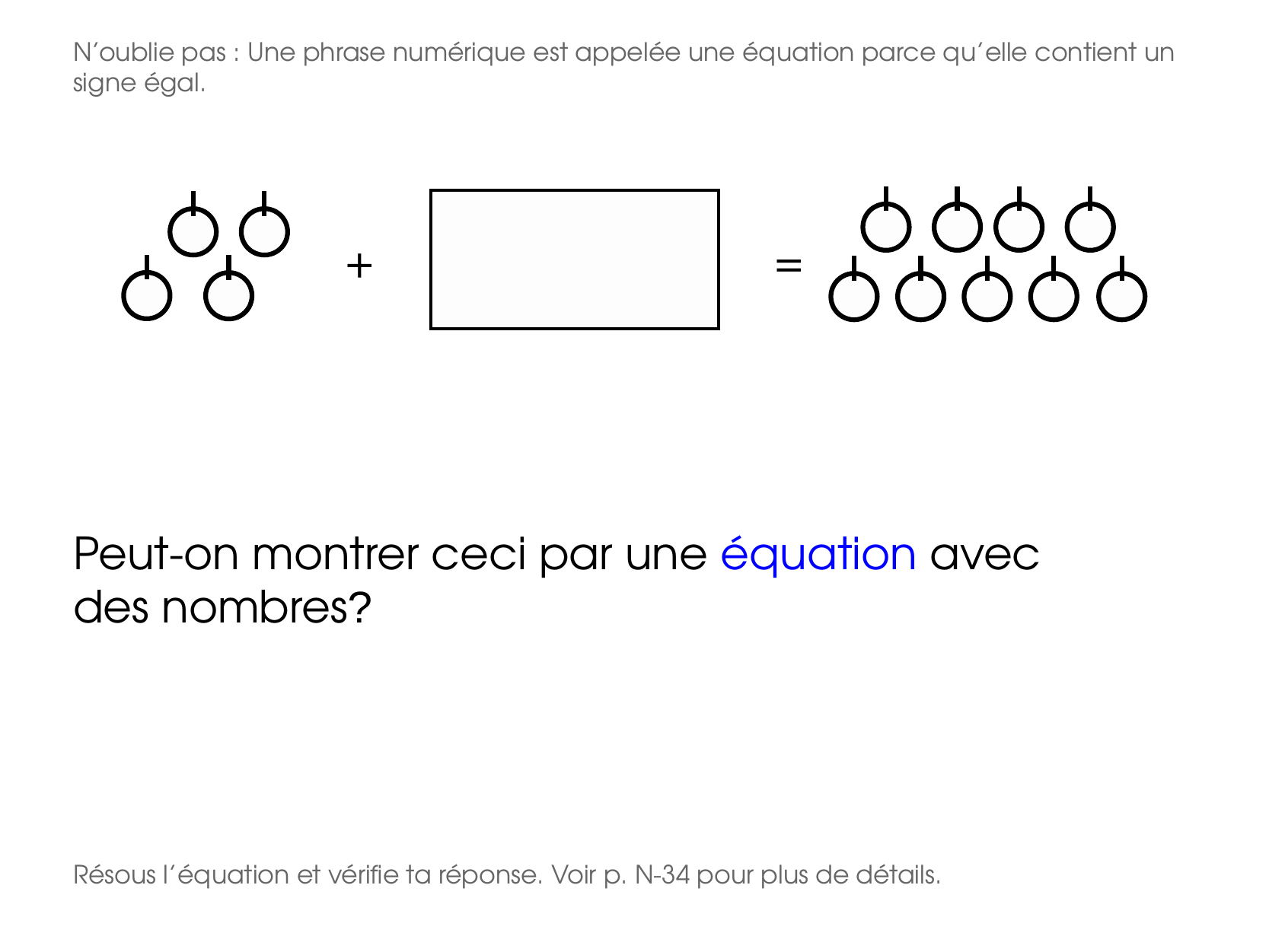

N’oublie pas : Une phrase numérique est appelée une équation parce qu’elle contient un signe égal.

+
=
Peut-on montrer ceci par une équation avec des nombres?
Résous l’équation et vérifie ta réponse. Voir p. N-34 pour plus de détails.